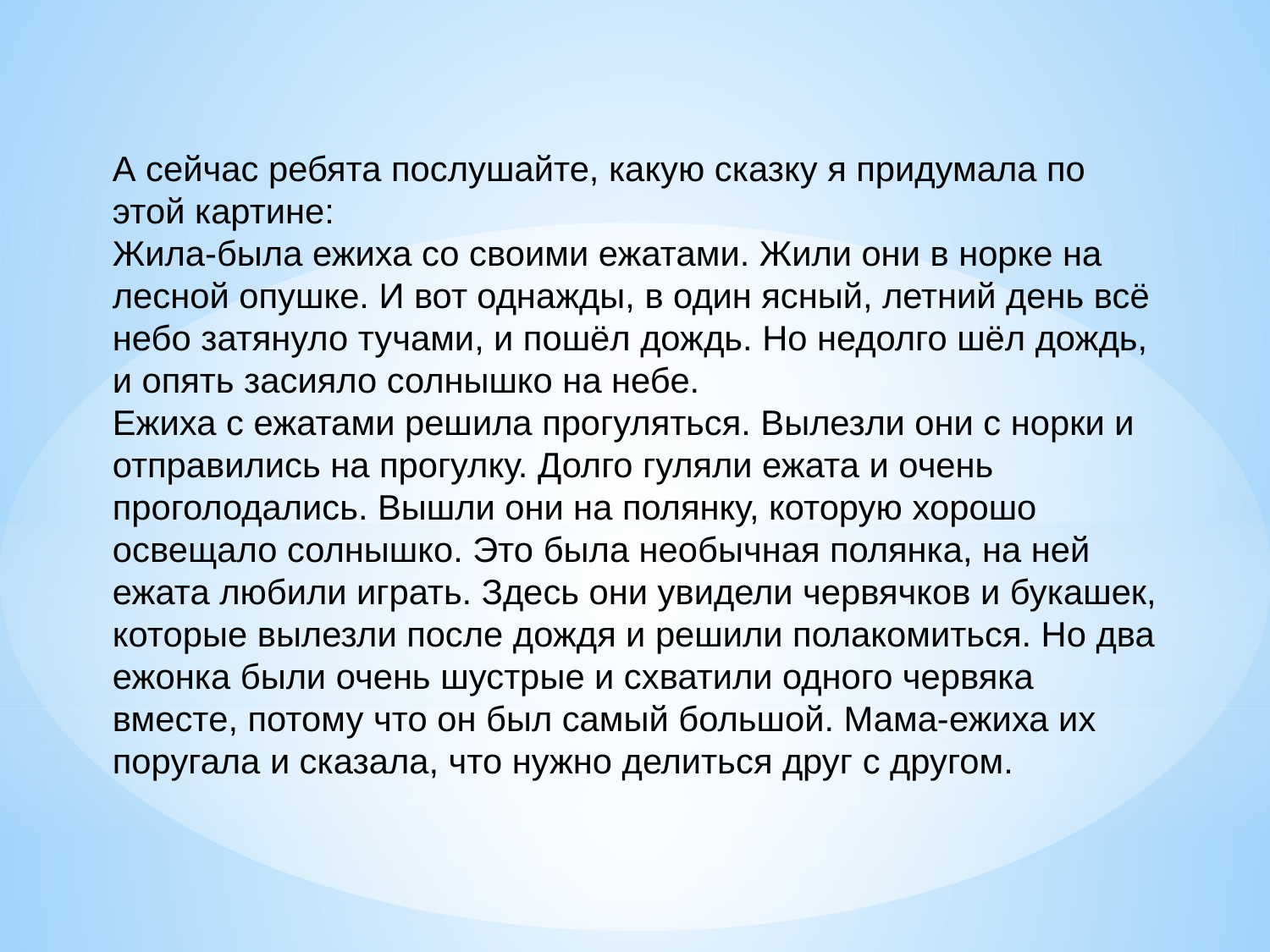

А сейчас ребята послушайте, какую сказку я придумала по этой картине:
Жила-была ежиха со своими ежатами. Жили они в норке на лесной опушке. И вот однажды, в один ясный, летний день всё небо затянуло тучами, и пошёл дождь. Но недолго шёл дождь, и опять засияло солнышко на небе.
Ежиха с ежатами решила прогуляться. Вылезли они с норки и отправились на прогулку. Долго гуляли ежата и очень проголодались. Вышли они на полянку, которую хорошо освещало солнышко. Это была необычная полянка, на ней ежата любили играть. Здесь они увидели червячков и букашек, которые вылезли после дождя и решили полакомиться. Но два ежонка были очень шустрые и схватили одного червяка вместе, потому что он был самый большой. Мама-ежиха их поругала и сказала, что нужно делиться друг с другом.